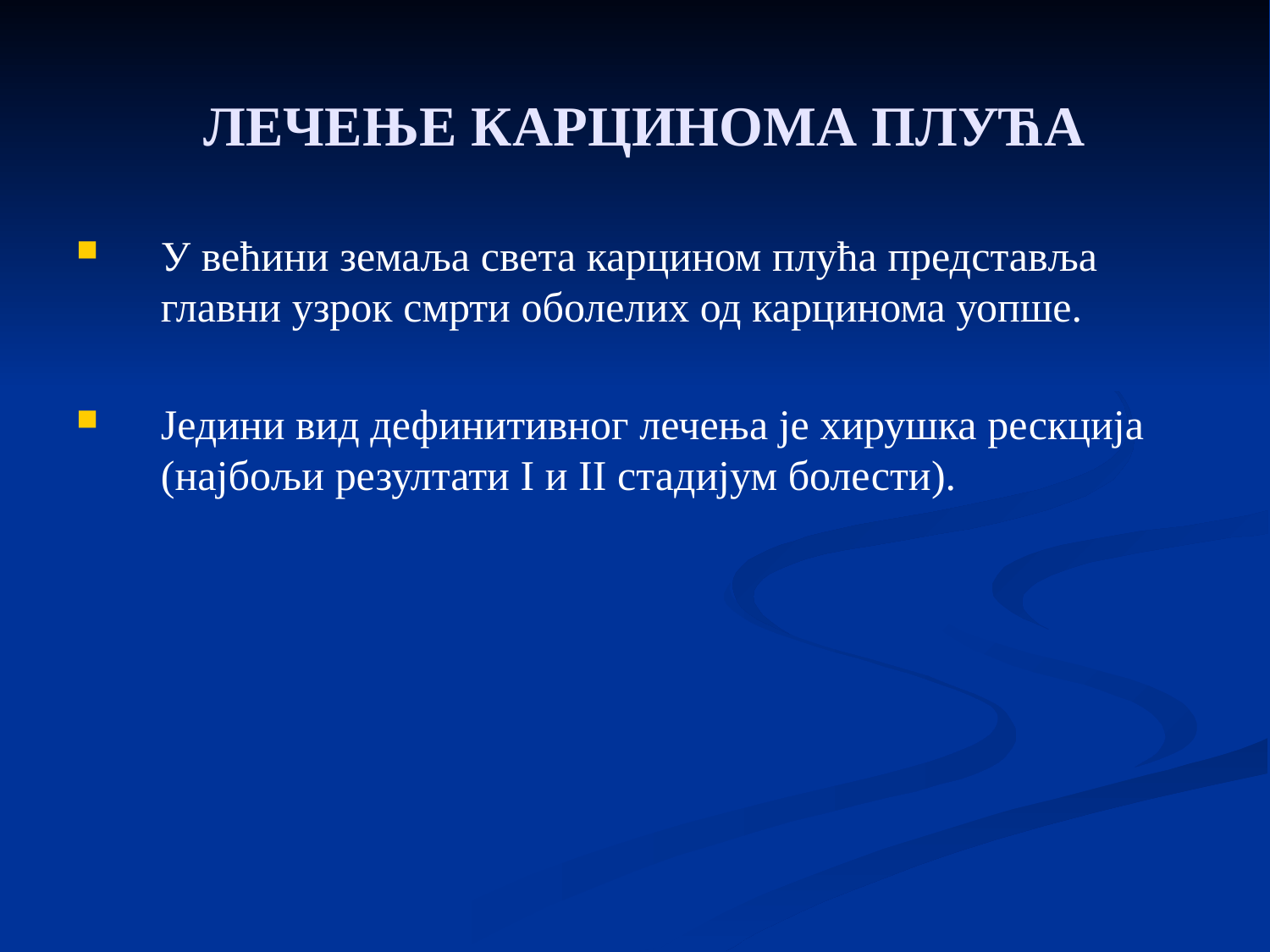

# ЛЕЧЕЊЕ КАРЦИНОМА ПЛУЋА
У већини земаља света карцином плућа представља главни узрок смрти оболелих од карцинома уопше.

Једини вид дефинитивног лечења је хирушка рескција (најбољи резултати I и II стадијум болести).